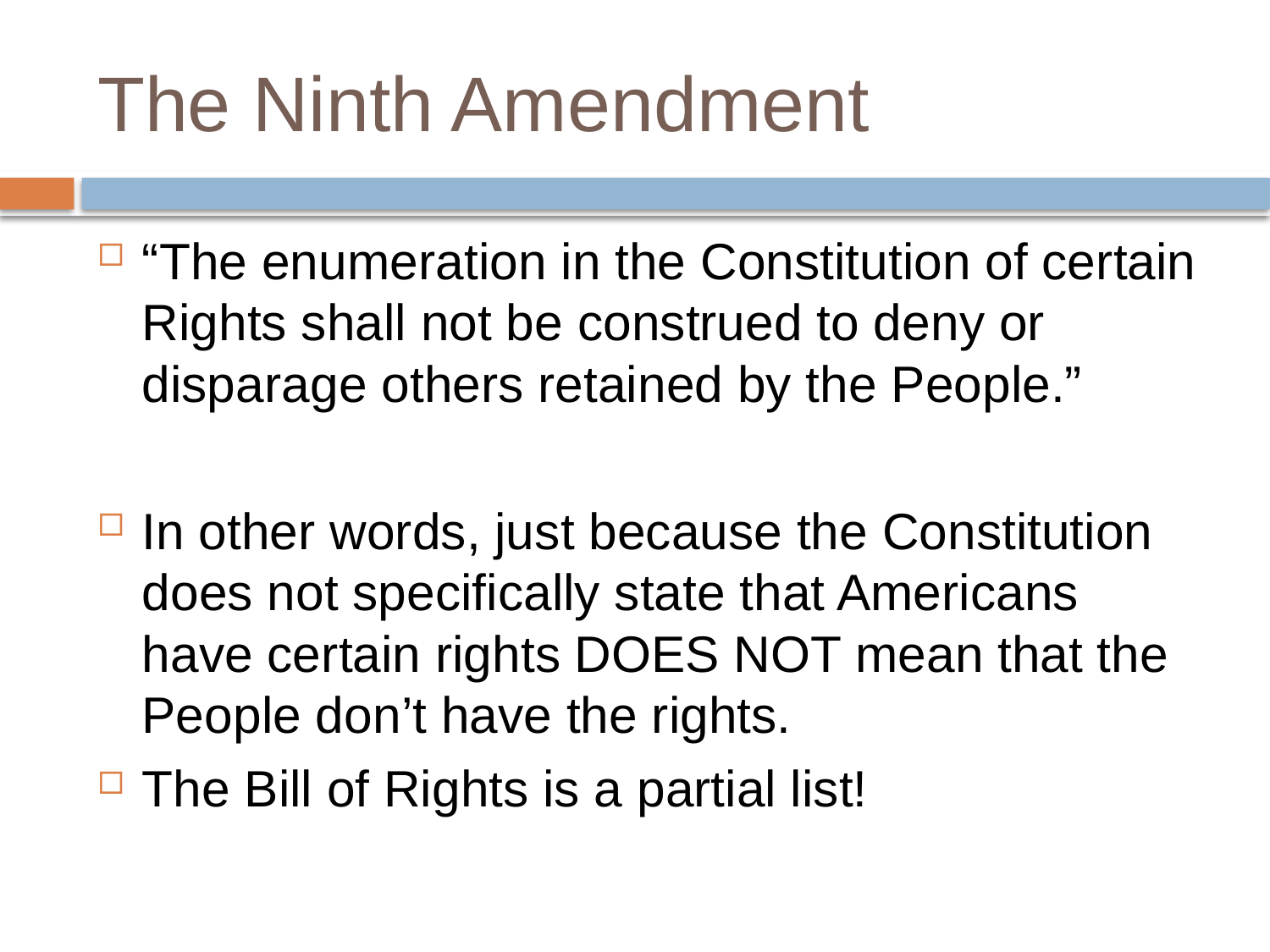

# The Ninth Amendment
“The enumeration in the Constitution of certain Rights shall not be construed to deny or disparage others retained by the People.”

In other words, just because the Constitution does not specifically state that Americans have certain rights DOES NOT mean that the People don’t have the rights.
The Bill of Rights is a partial list!